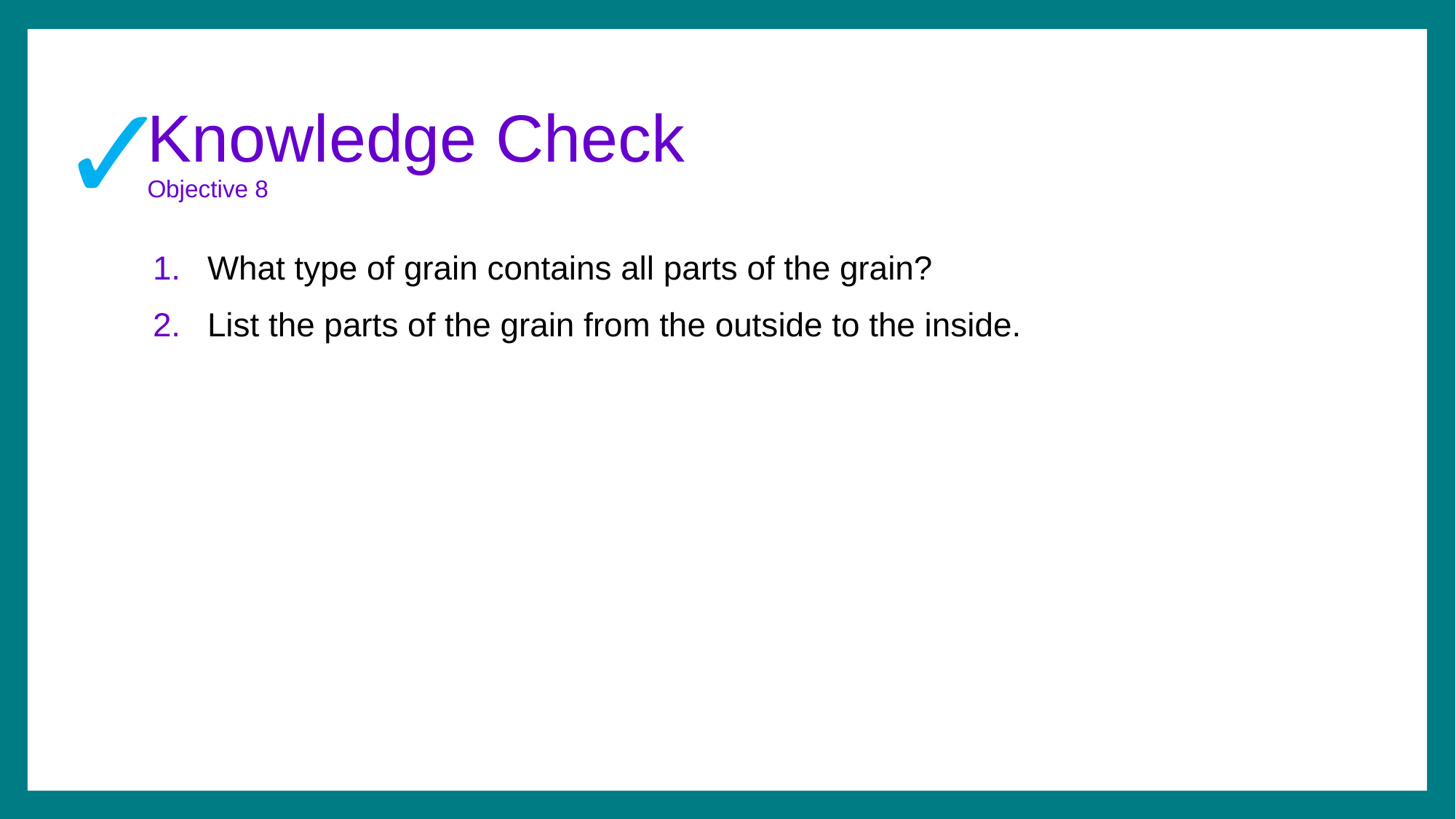

✓
# Knowledge Check Objective 8
What type of grain contains all parts of the grain?
List the parts of the grain from the outside to the inside.